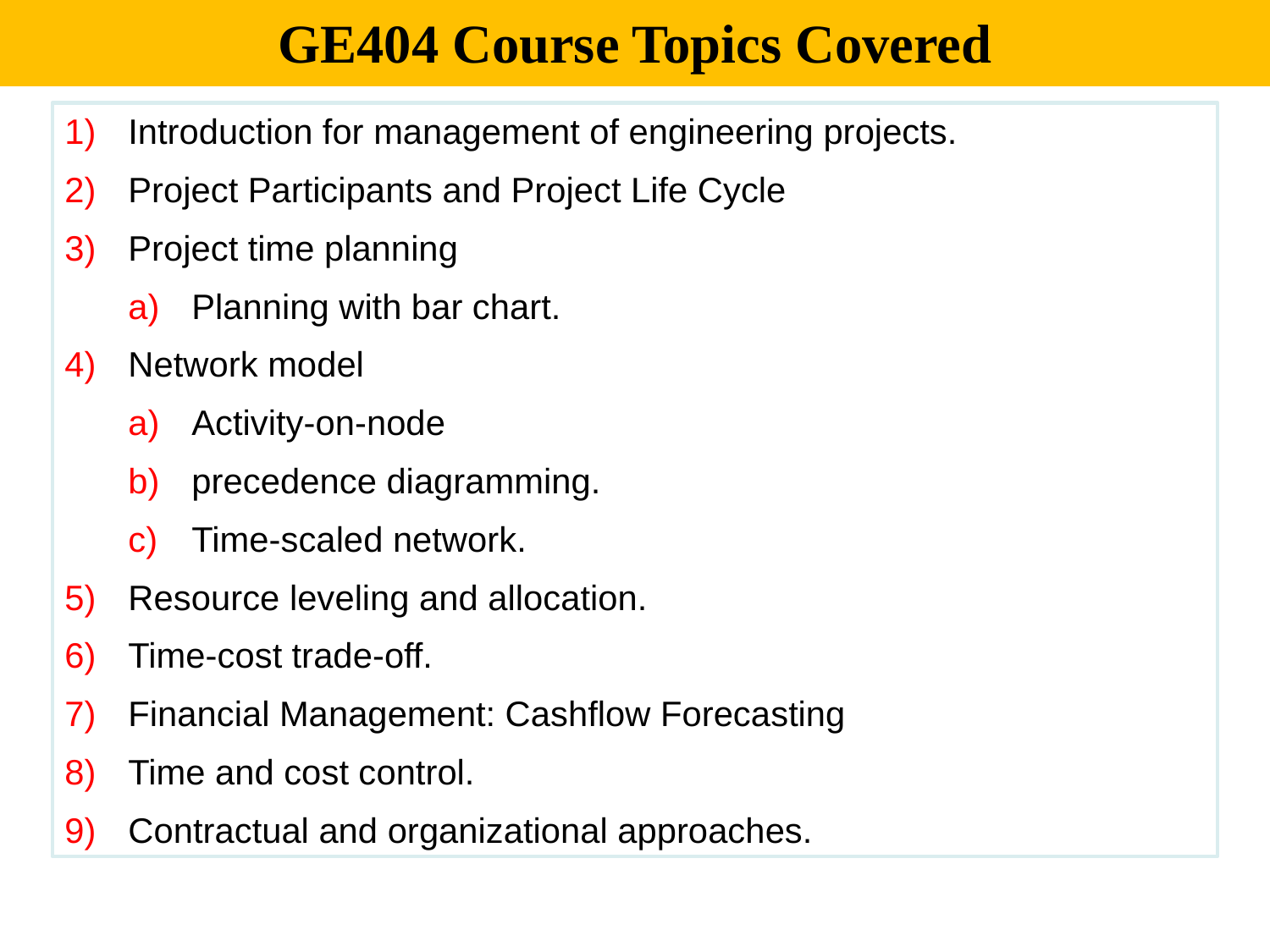

# GE404 Course Topics Covered
Introduction for management of engineering projects.
Project Participants and Project Life Cycle
Project time planning
Planning with bar chart.
Network model
Activity-on-node
precedence diagramming.
Time-scaled network.
Resource leveling and allocation.
Time-cost trade-off.
Financial Management: Cashflow Forecasting
Time and cost control.
Contractual and organizational approaches.